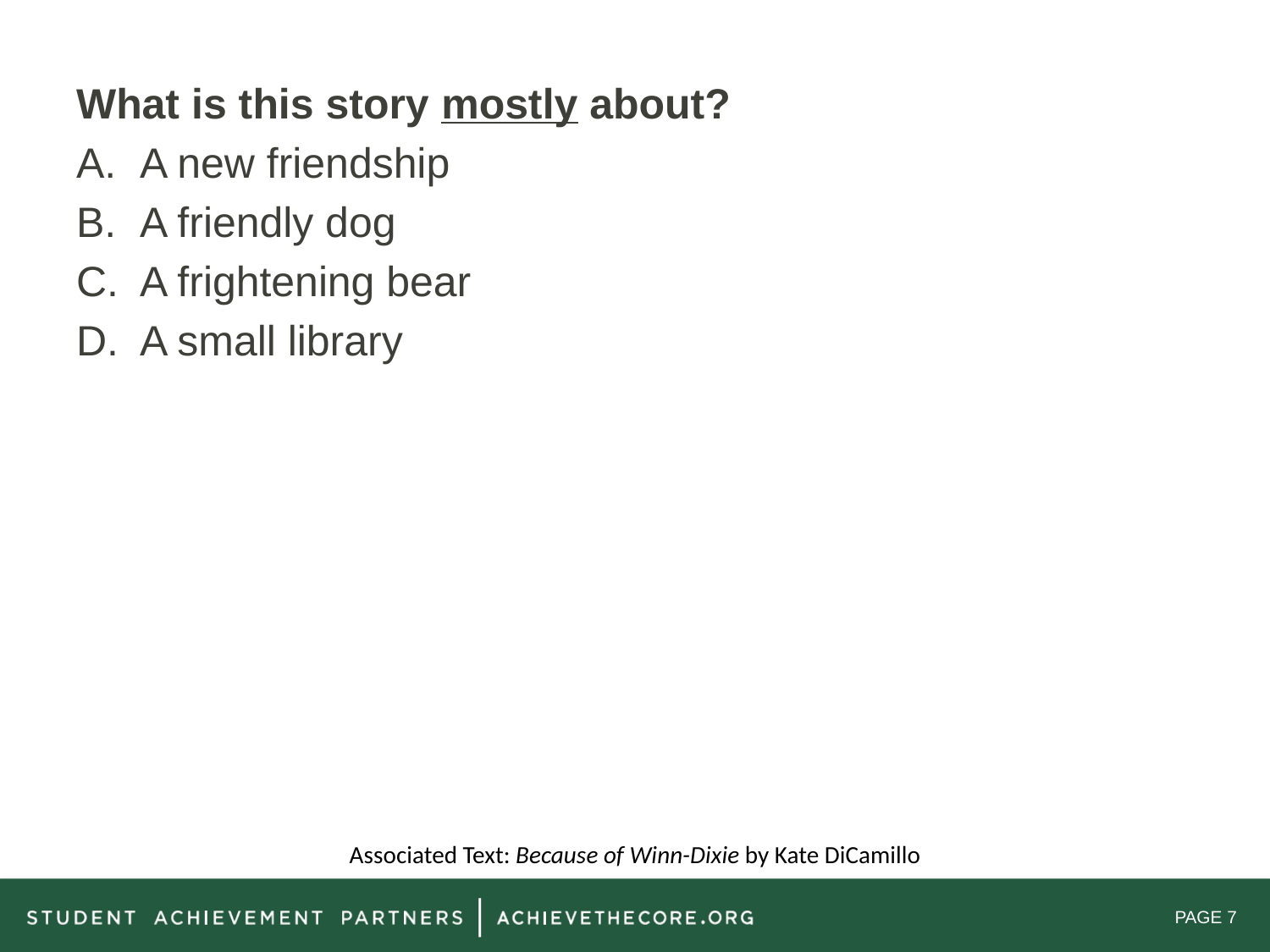

What is this story mostly about?
A new friendship
A friendly dog
A frightening bear
A small library

Associated Text: Because of Winn-Dixie by Kate DiCamillo